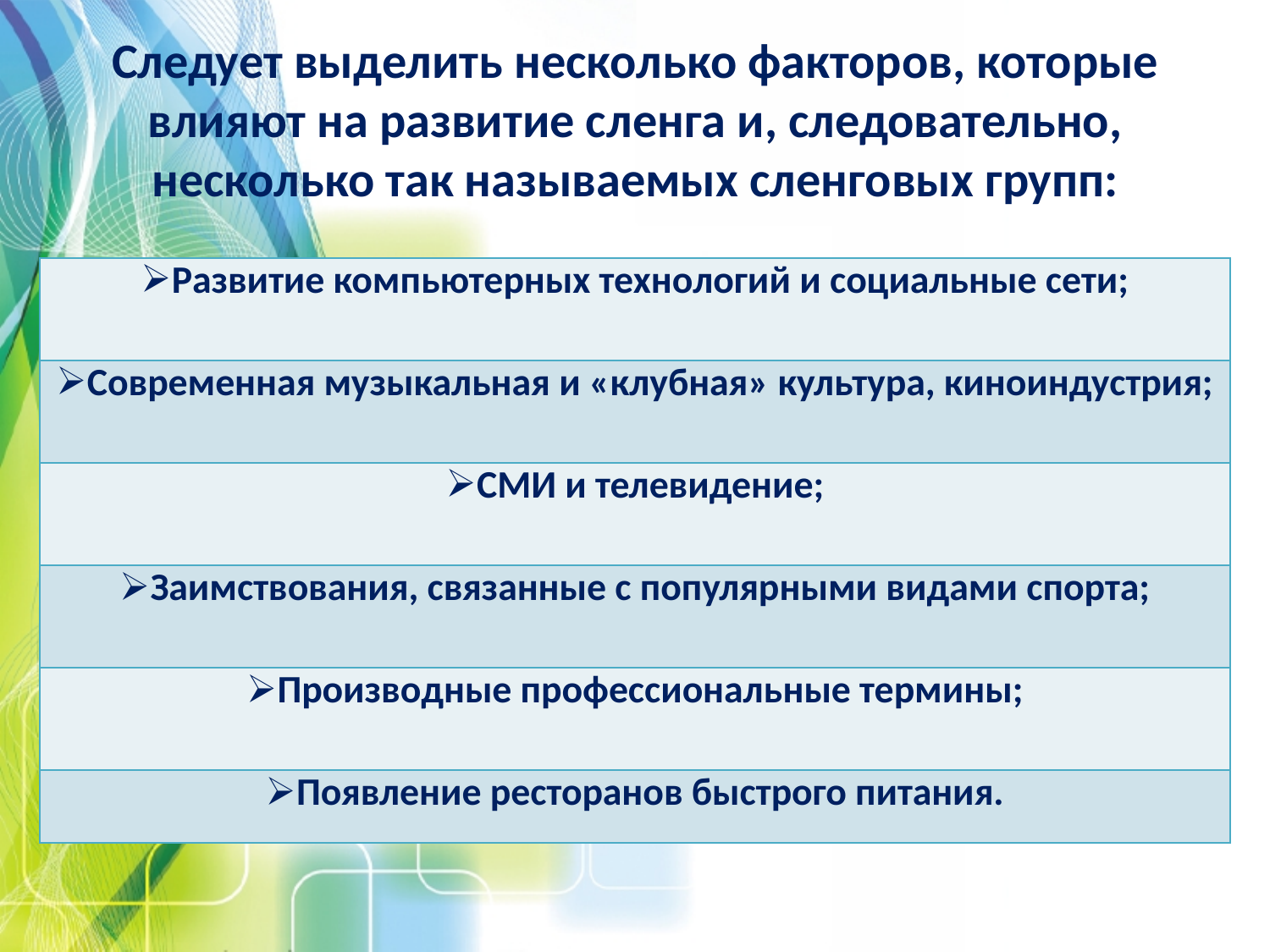

# Следует выделить несколько факторов, которые влияют на развитие сленга и, следовательно, несколько так называемых сленговых групп:
| Развитие компьютерных технологий и социальные сети; |
| --- |
| Современная музыкальная и «клубная» культура, киноиндустрия; |
| СМИ и телевидение; |
| Заимствования, связанные с популярными видами спорта; |
| Производные профессиональные термины; |
| Появление ресторанов быстрого питания. |